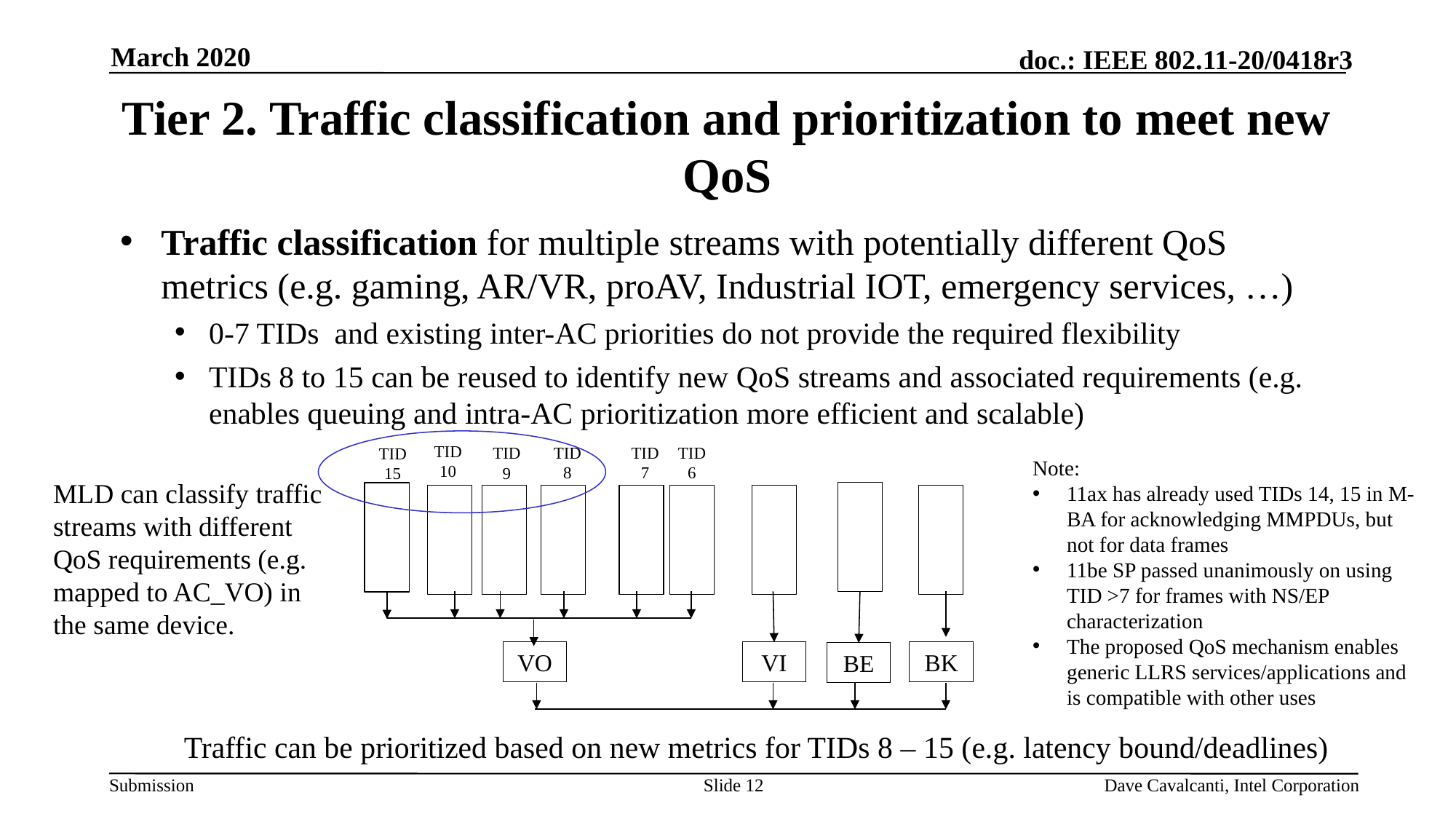

March 2020
# Tier 2. Traffic classification and prioritization to meet new QoS
Traffic classification for multiple streams with potentially different QoS metrics (e.g. gaming, AR/VR, proAV, Industrial IOT, emergency services, …)
0-7 TIDs  and existing inter-AC priorities do not provide the required flexibility
TIDs 8 to 15 can be reused to identify new QoS streams and associated requirements (e.g. enables queuing and intra-AC prioritization more efficient and scalable)

TID 10
TID 8
TID 7
TID 6
TID 9
TID 15
Note:
11ax has already used TIDs 14, 15 in M-BA for acknowledging MMPDUs, but not for data frames
11be SP passed unanimously on using TID >7 for frames with NS/EP characterization
The proposed QoS mechanism enables generic LLRS services/applications and is compatible with other uses
MLD can classify traffic streams with different QoS requirements (e.g. mapped to AC_VO) in the same device.

VO
VI
BK
BE
Traffic can be prioritized based on new metrics for TIDs 8 – 15 (e.g. latency bound/deadlines)
Slide 12
Dave Cavalcanti, Intel Corporation